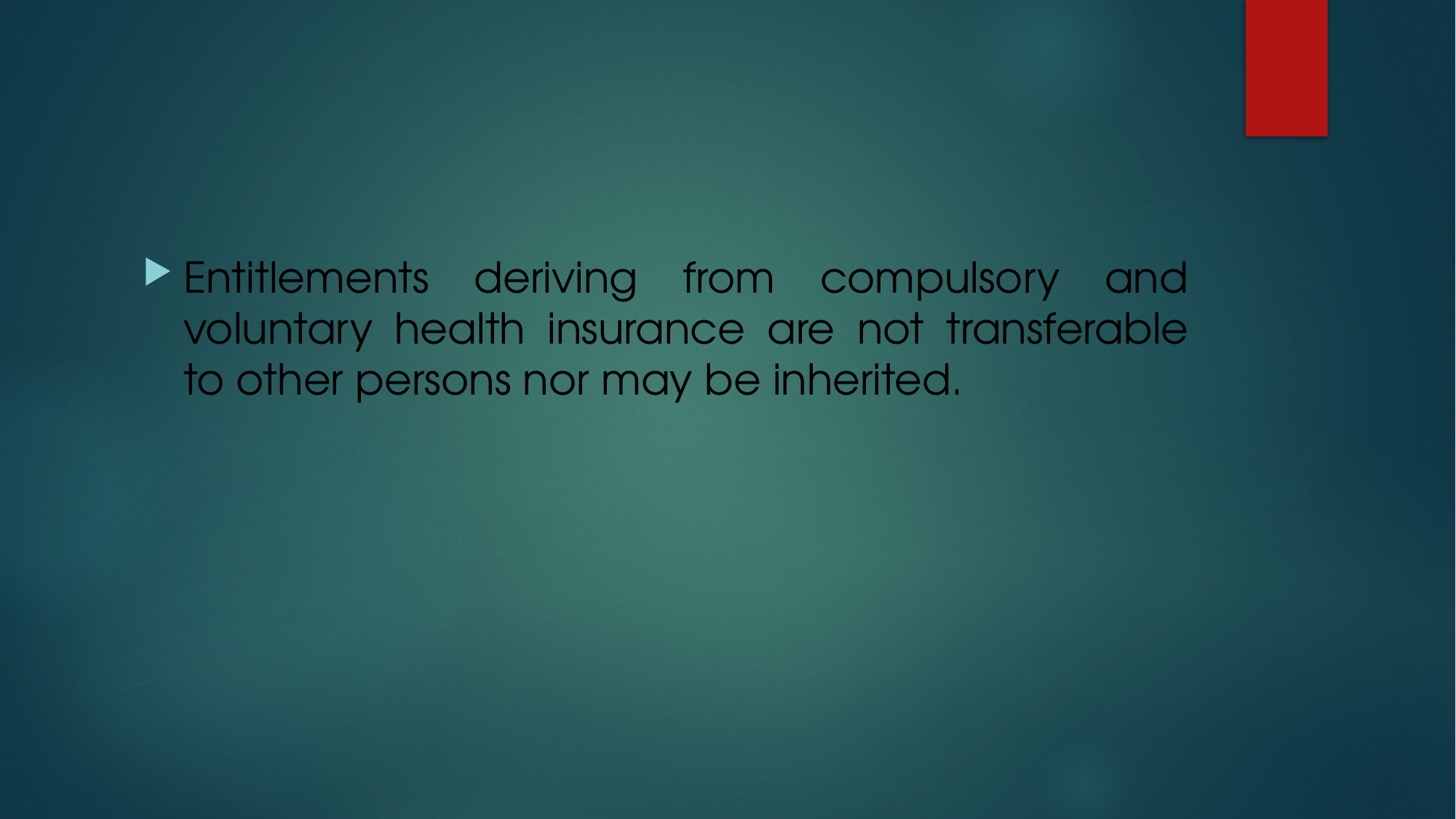

Entitlements deriving from compulsory and voluntary health insurance are not transferable to other persons nor may be inherited.